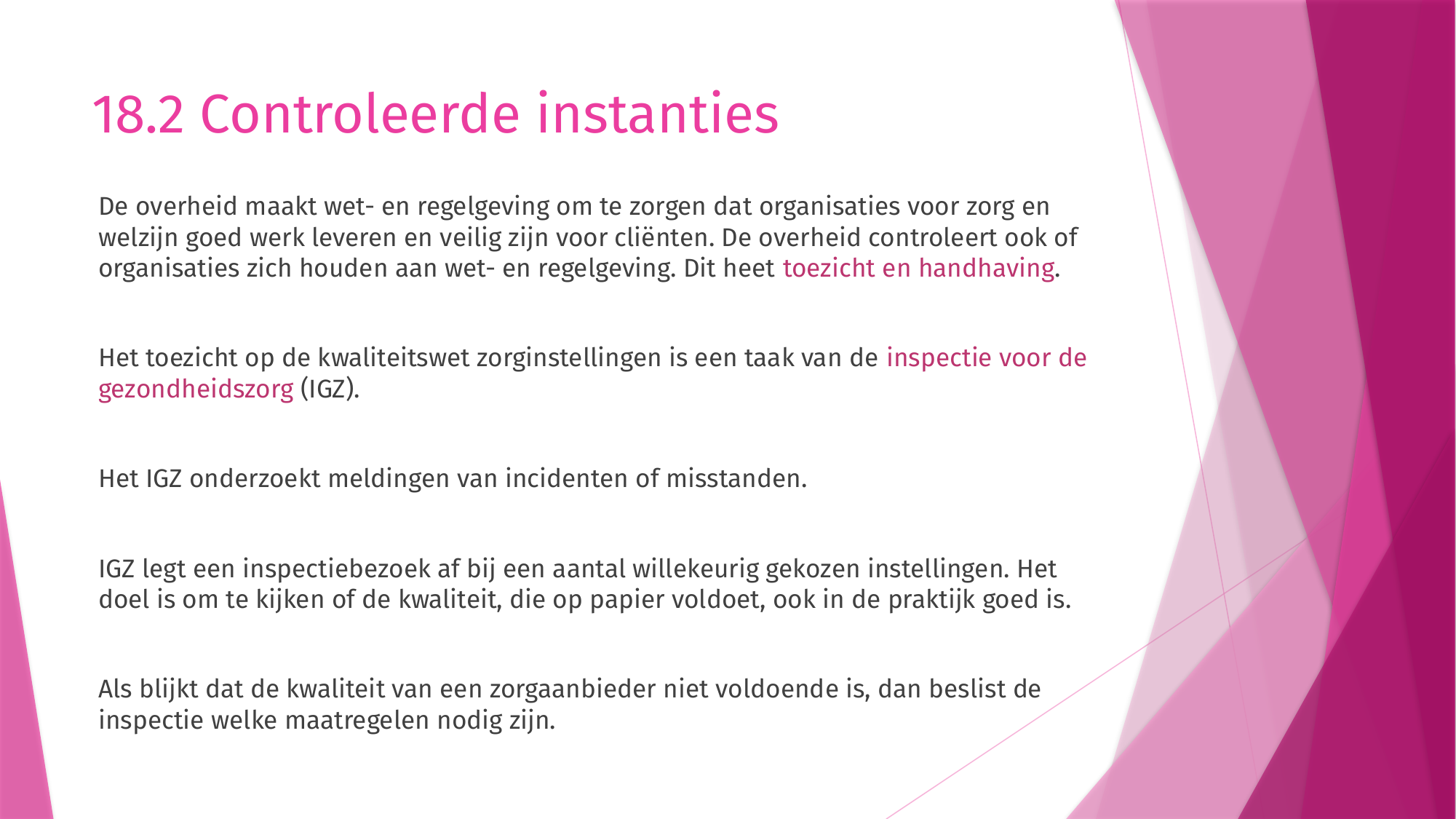

# 18.2 Controleerde instanties
De overheid maakt wet- en regelgeving om te zorgen dat organisaties voor zorg en welzijn goed werk leveren en veilig zijn voor cliënten. De overheid controleert ook of organisaties zich houden aan wet- en regelgeving. Dit heet toezicht en handhaving.

Het toezicht op de kwaliteitswet zorginstellingen is een taak van de inspectie voor de gezondheidszorg (IGZ).

Het IGZ onderzoekt meldingen van incidenten of misstanden.

IGZ legt een inspectiebezoek af bij een aantal willekeurig gekozen instellingen. Het doel is om te kijken of de kwaliteit, die op papier voldoet, ook in de praktijk goed is.

Als blijkt dat de kwaliteit van een zorgaanbieder niet voldoende is, dan beslist de inspectie welke maatregelen nodig zijn.